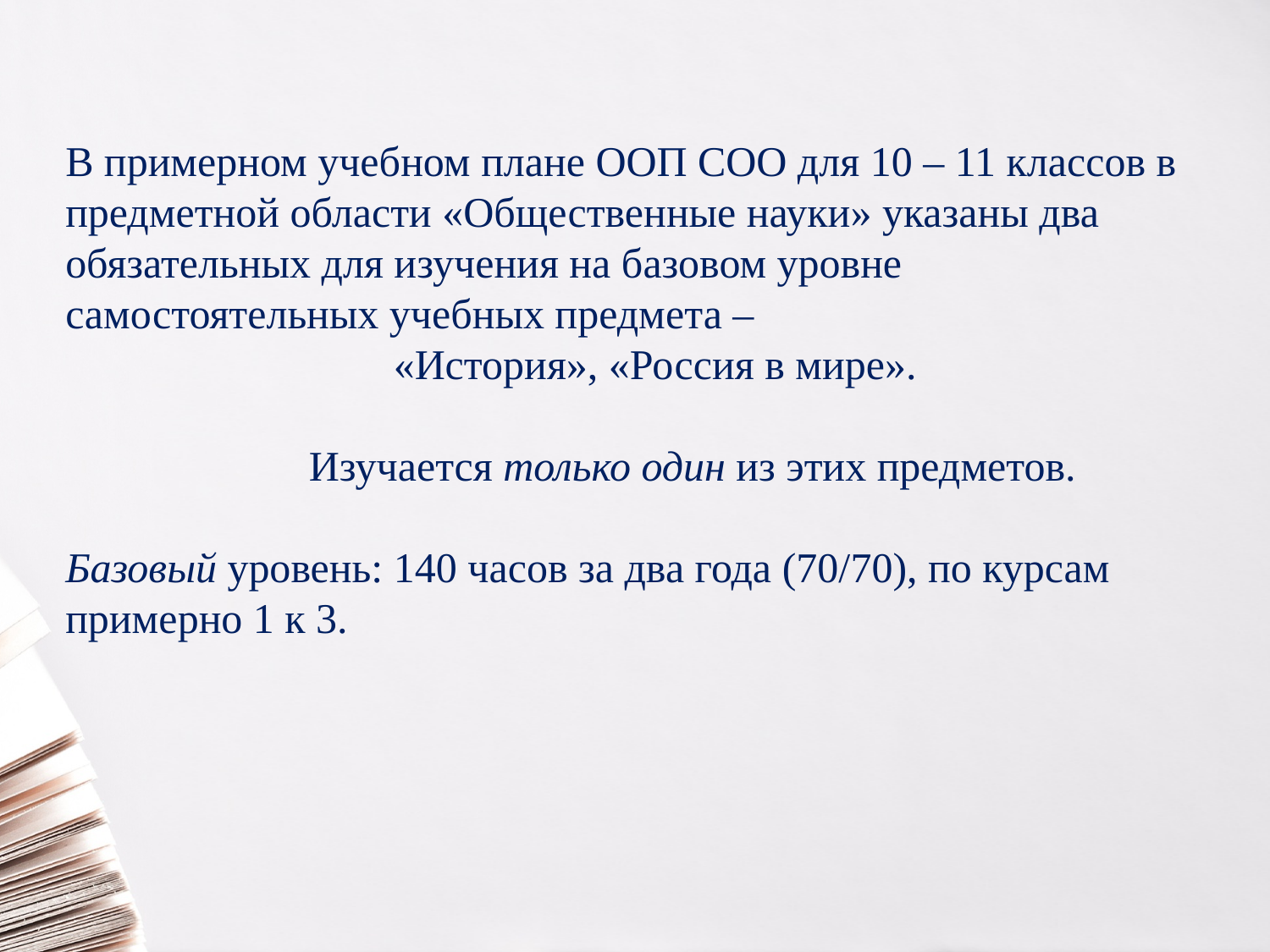

В примерном учебном плане ООП СОО для 10 – 11 классов в предметной области «Общественные науки» указаны два обязательных для изучения на базовом уровне самостоятельных учебных предмета –
                               «История», «Россия в мире».

                       Изучается только один из этих предметов.

Базовый уровень: 140 часов за два года (70/70), по курсам примерно 1 к 3.